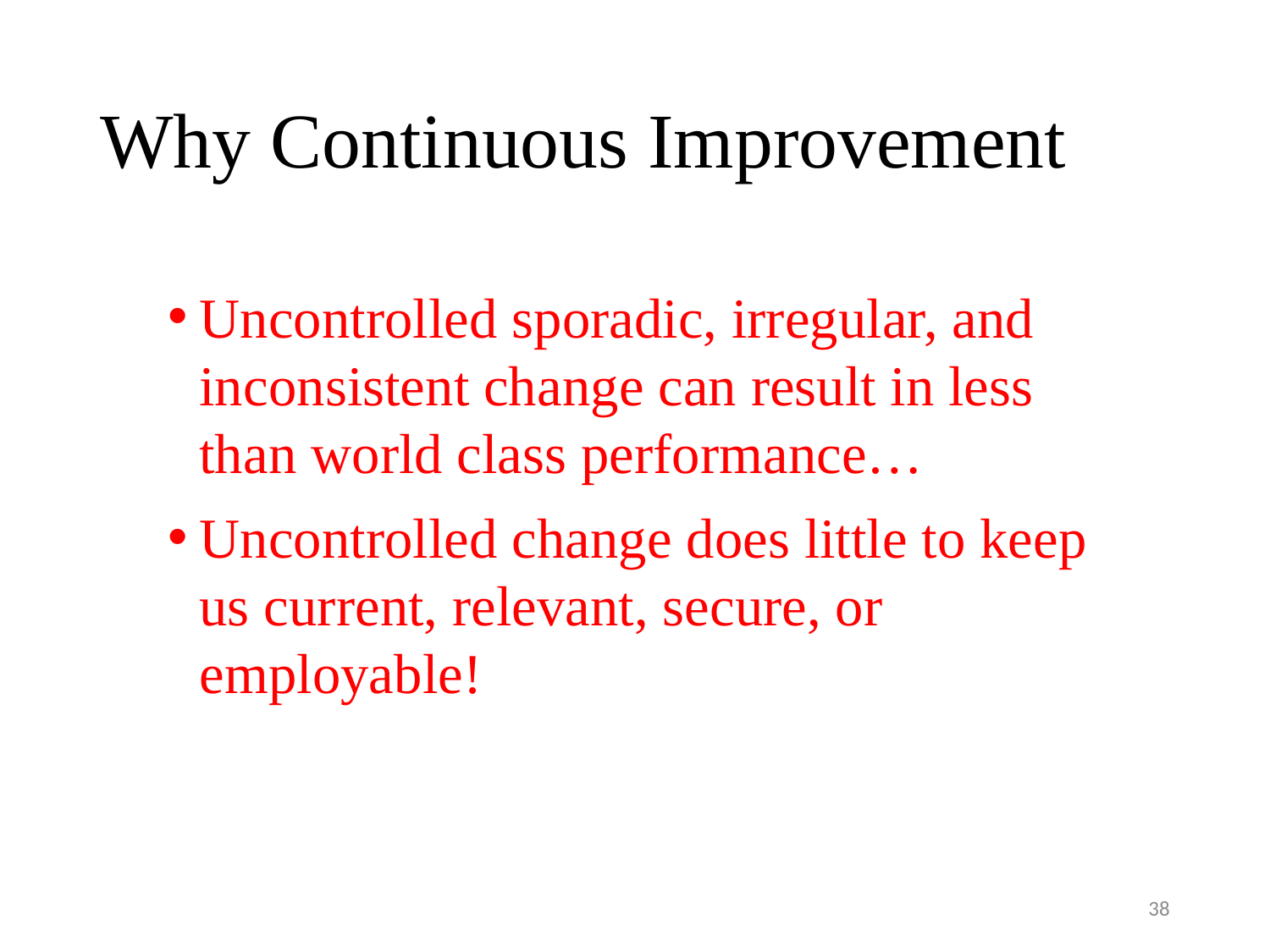

# Why Continuous Improvement
Uncontrolled sporadic, irregular, and inconsistent change can result in less than world class performance…
Uncontrolled change does little to keep us current, relevant, secure, or employable!

38